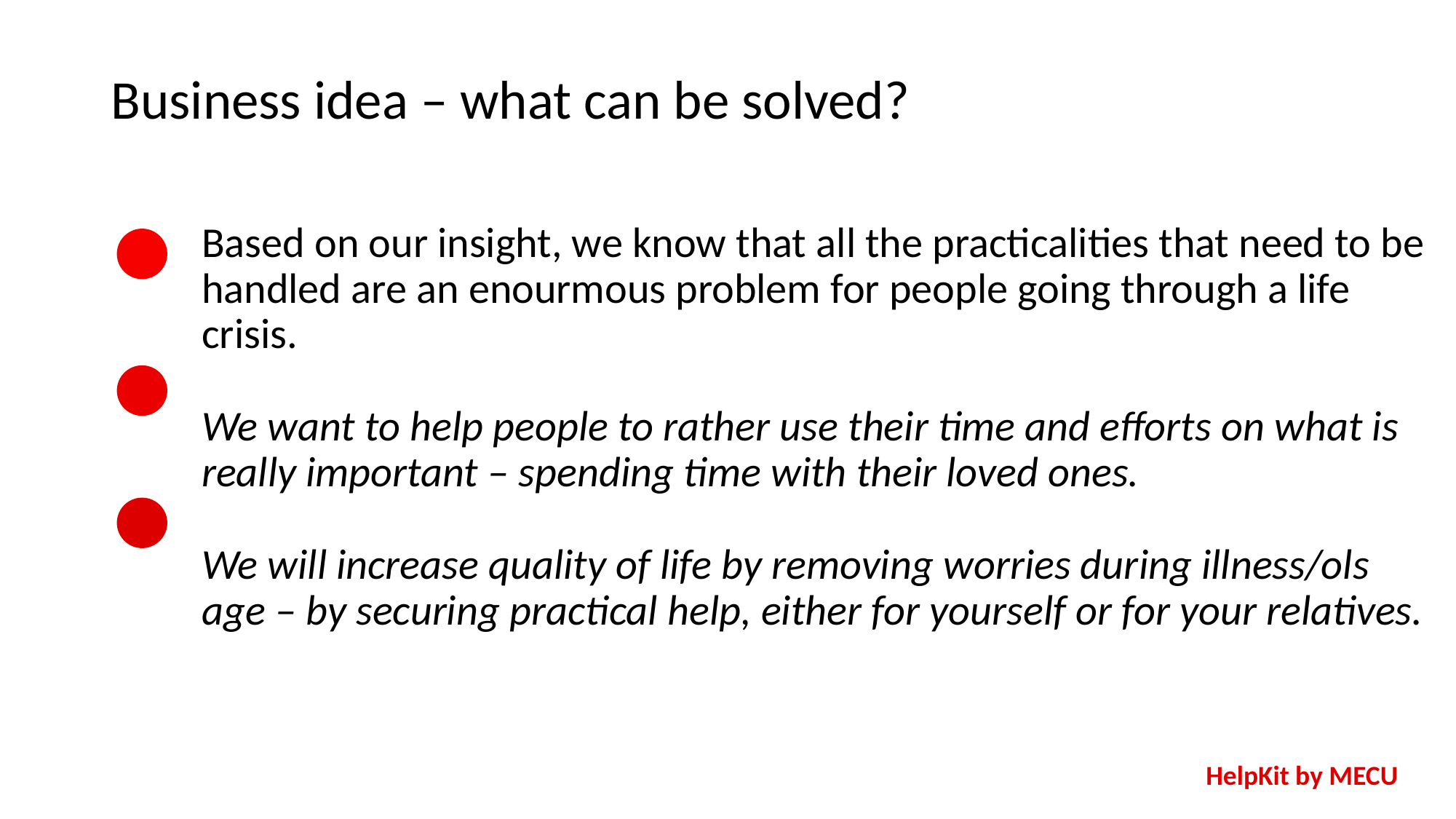

# Business idea – what can be solved?
Based on our insight, we know that all the practicalities that need to be handled are an enourmous problem for people going through a life crisis.

We want to help people to rather use their time and efforts on what is really important – spending time with their loved ones.

We will increase quality of life by removing worries during illness/ols age – by securing practical help, either for yourself or for your relatives.

HelpKit by MECU